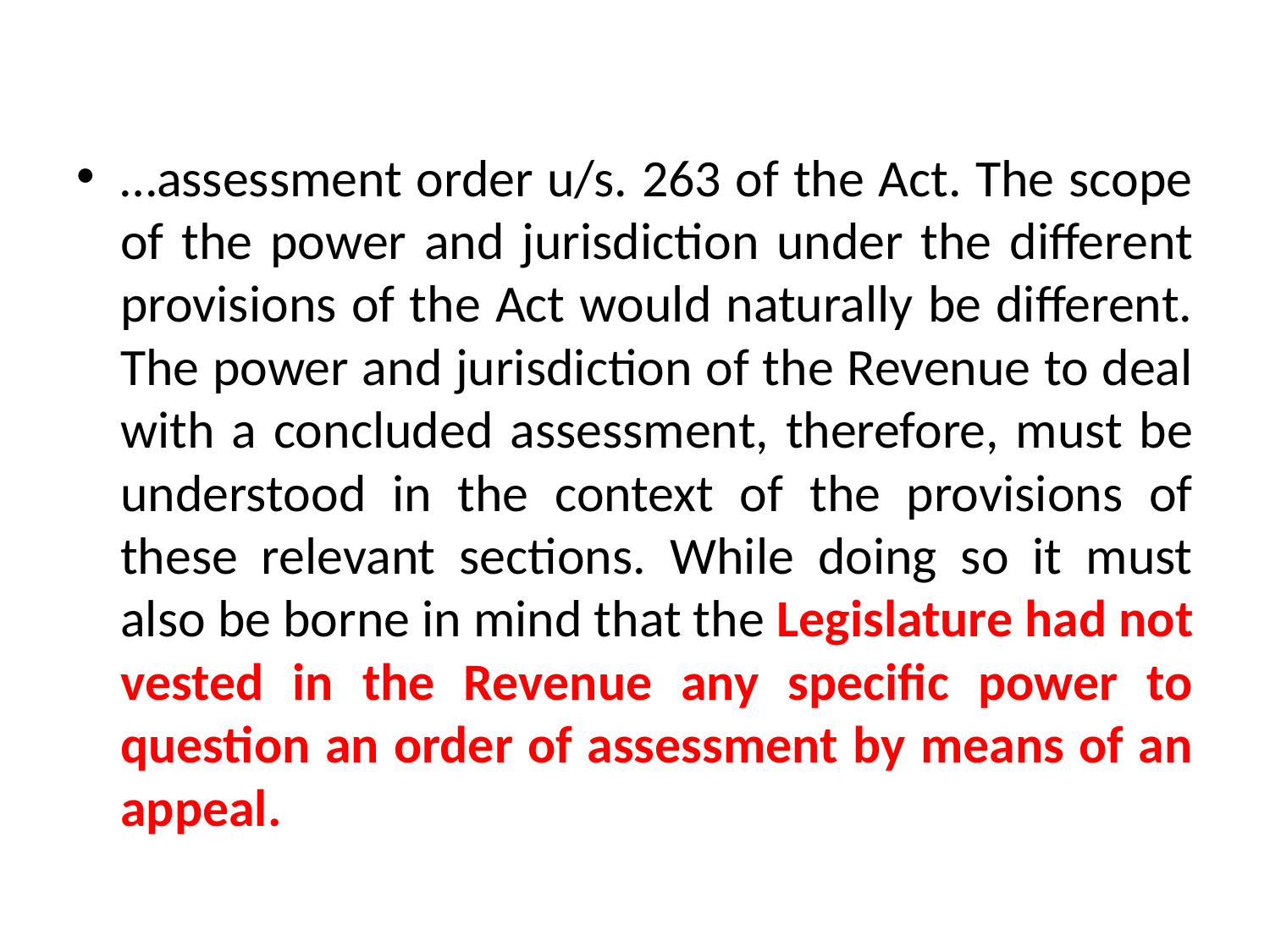

#
…assessment order u/s. 263 of the Act. The scope of the power and jurisdiction under the different provisions of the Act would naturally be different. The power and jurisdiction of the Revenue to deal with a concluded assessment, therefore, must be understood in the context of the provisions of these relevant sections. While doing so it must also be borne in mind that the Legislature had not vested in the Revenue any specific power to question an order of assessment by means of an appeal.